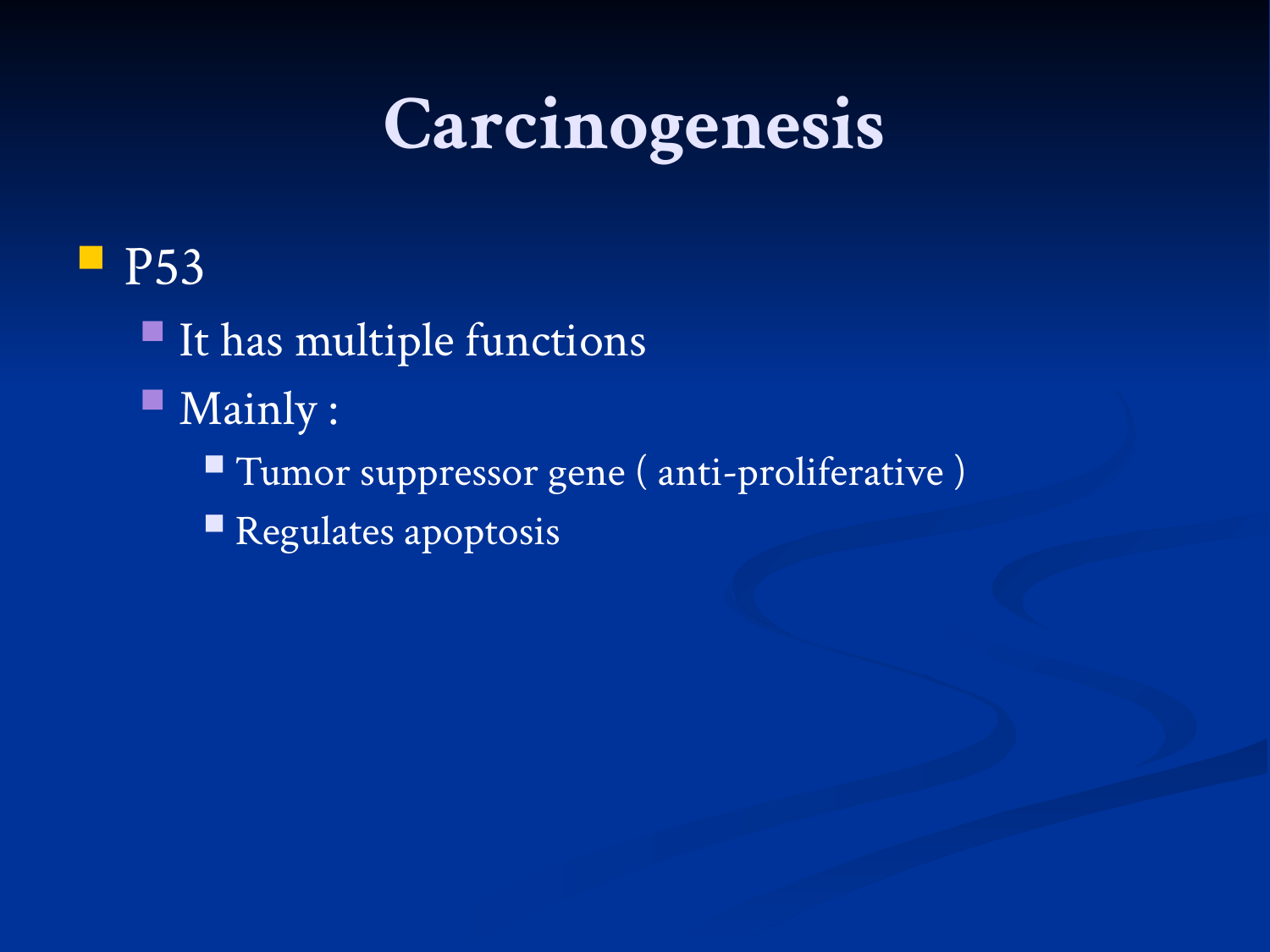

# Carcinogenesis
P53
It has multiple functions
Mainly :
Tumor suppressor gene ( anti-proliferative )
Regulates apoptosis